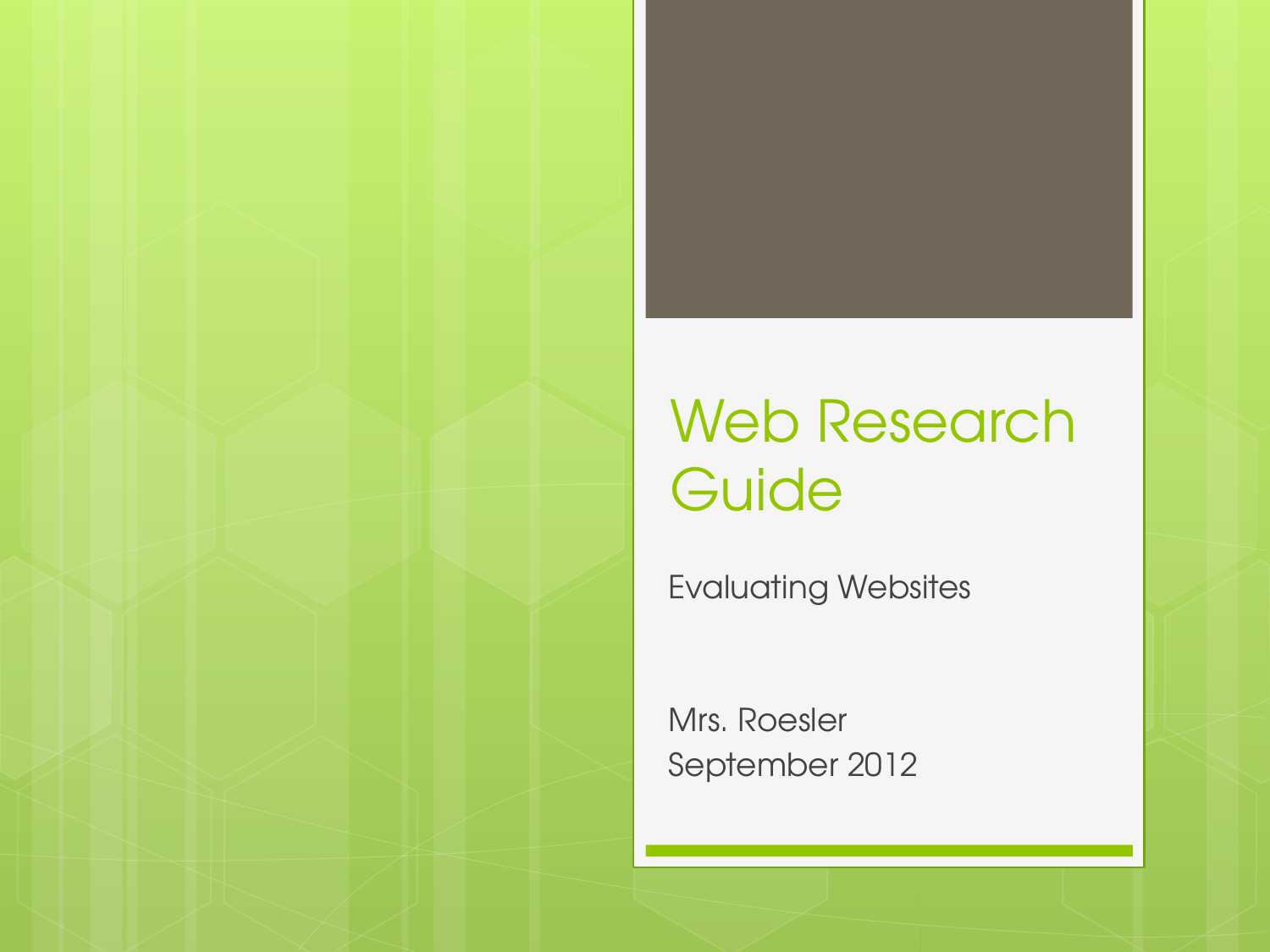

# Web Research Guide
Evaluating Websites

Mrs. Roesler
September 2012